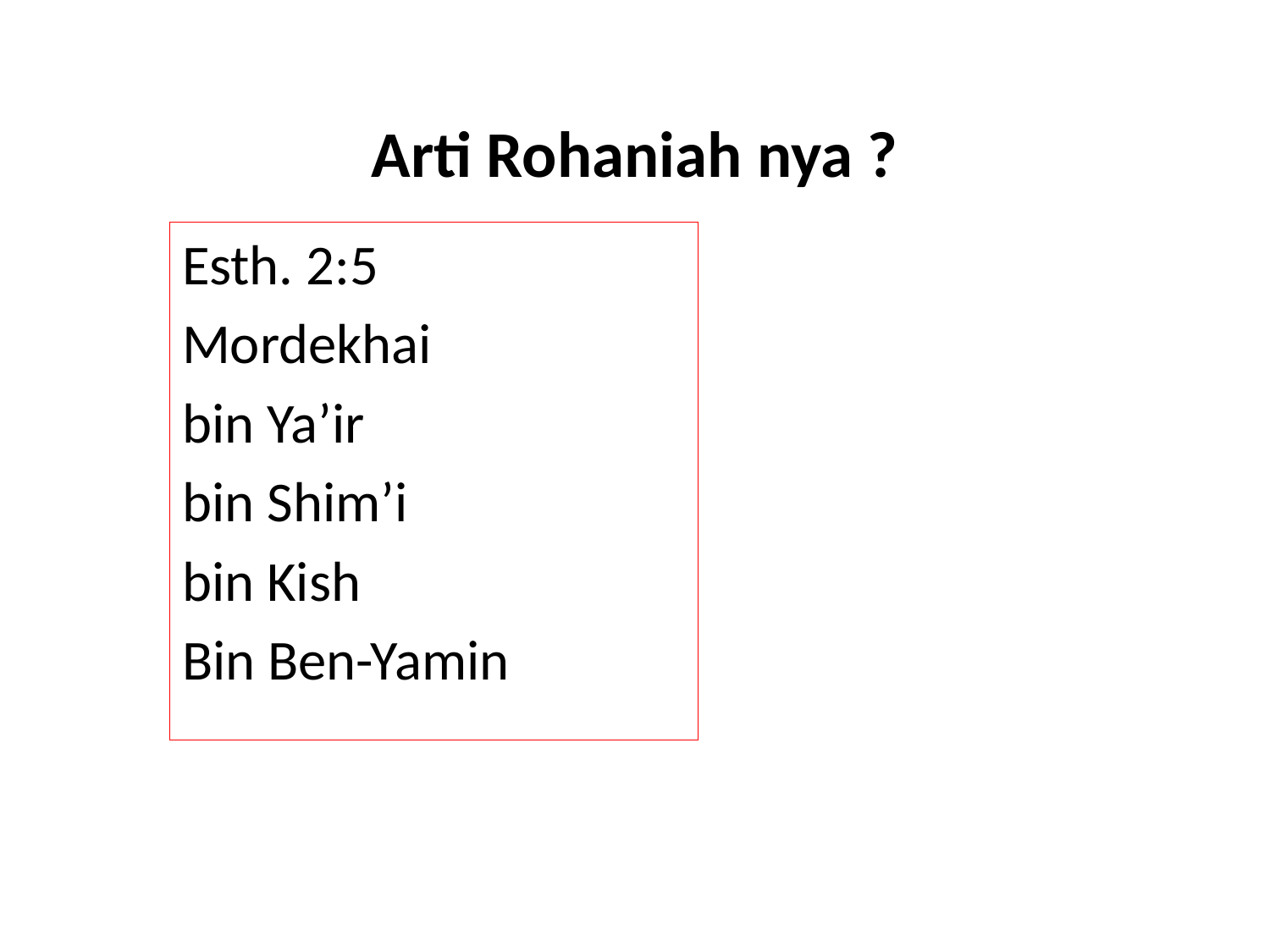

# Arti Rohaniah nya ?
Esth. 2:5
Mordekhai
bin Ya’ir
bin Shim’i
bin Kish
Bin Ben-Yamin